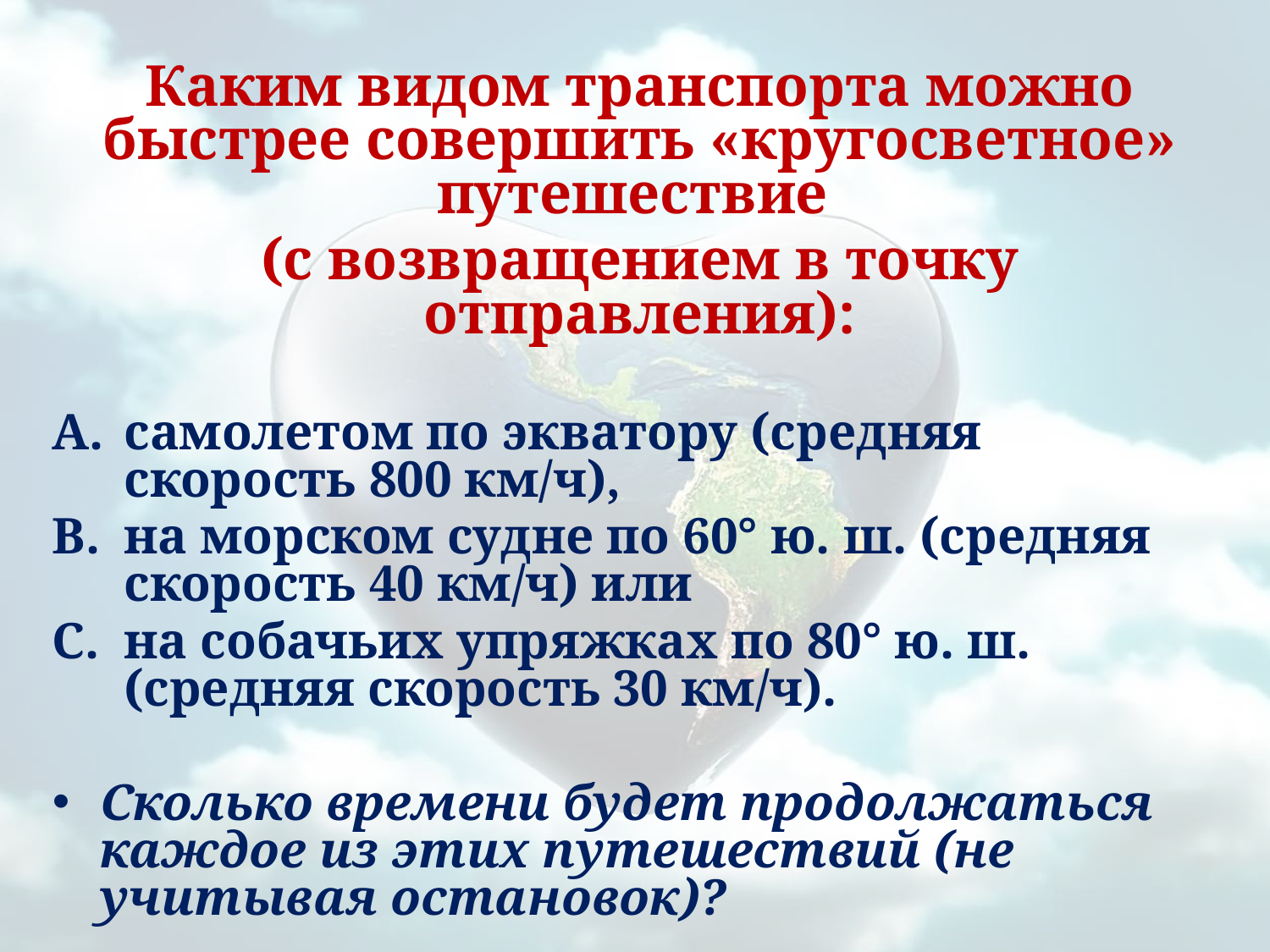

Каким видом транспорта можно быстрее совершить «кругосветное» путешествие
(с возвращением в точку отправления):

самолетом по экватору (средняя скорость 800 км/ч),
на морском судне по 60° ю. ш. (средняя скорость 40 км/ч) или
на собачьих упряжках по 80° ю. ш. (средняя скорость 30 км/ч).

Сколько времени будет продолжаться каждое из этих путешествий (не учитывая остановок)?

                                                                                                                                 6 баллов